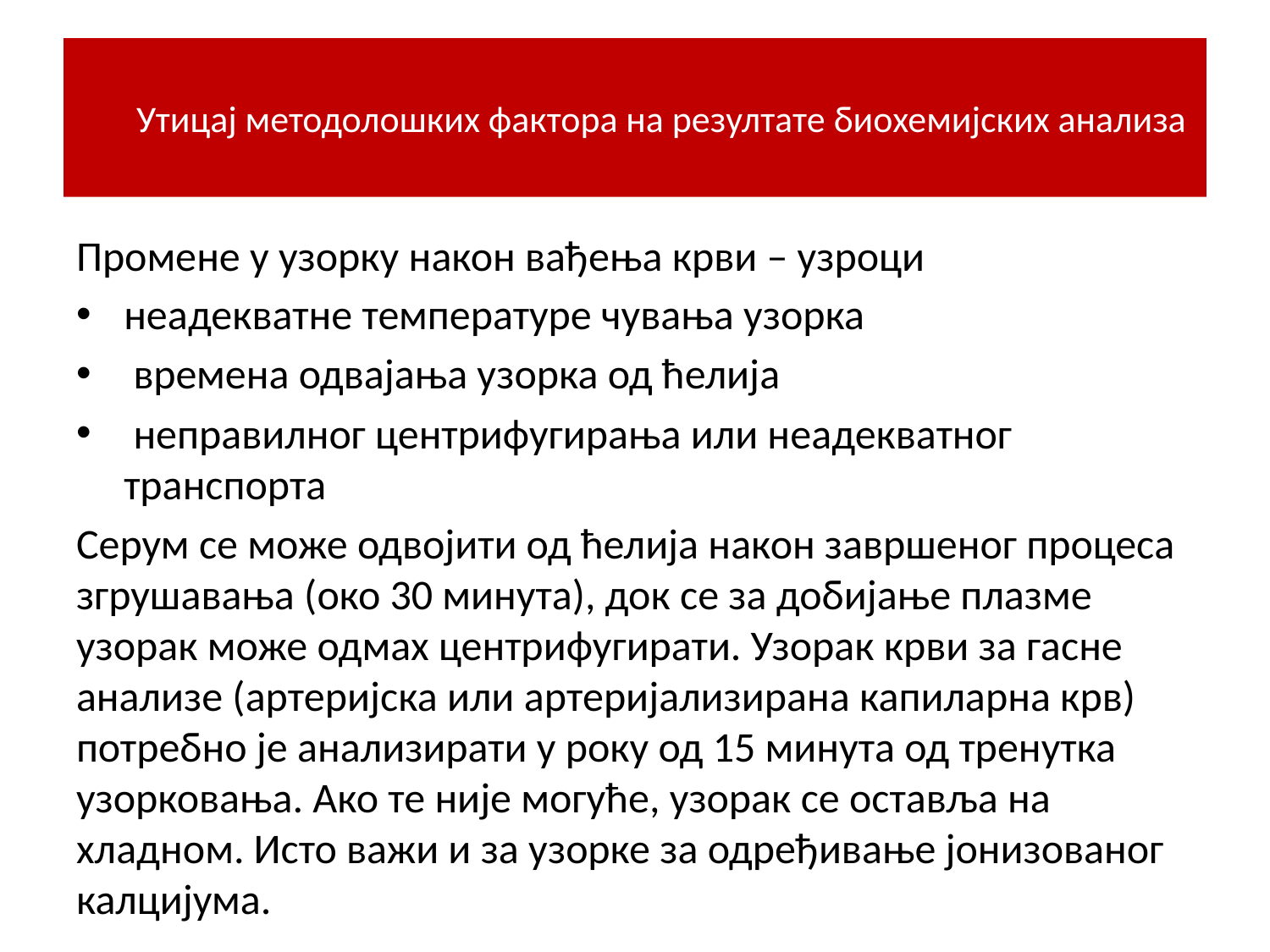

# УтиУтицај методолошких фактора на резултате биохемијских анализа
Промене у узорку након вађења крви – узроци
неадекватне температуре чувања узорка
 времена одвајања узорка од ћелија
 неправилног центрифугирања или неадекватног транспорта
Серум се може одвојити од ћелија након завршеног процеса згрушавања (око 30 минута), док се за добијање плазме узорак може одмах центрифугирати. Узорак крви за гасне анализе (артеријска или артеријализирана капиларна крв) потребно је анализирати у року од 15 минута од тренутка узорковања. Ако те није могуће, узорак се оставља на хладном. Исто важи и за узорке за одређивање јонизованог калцијума.